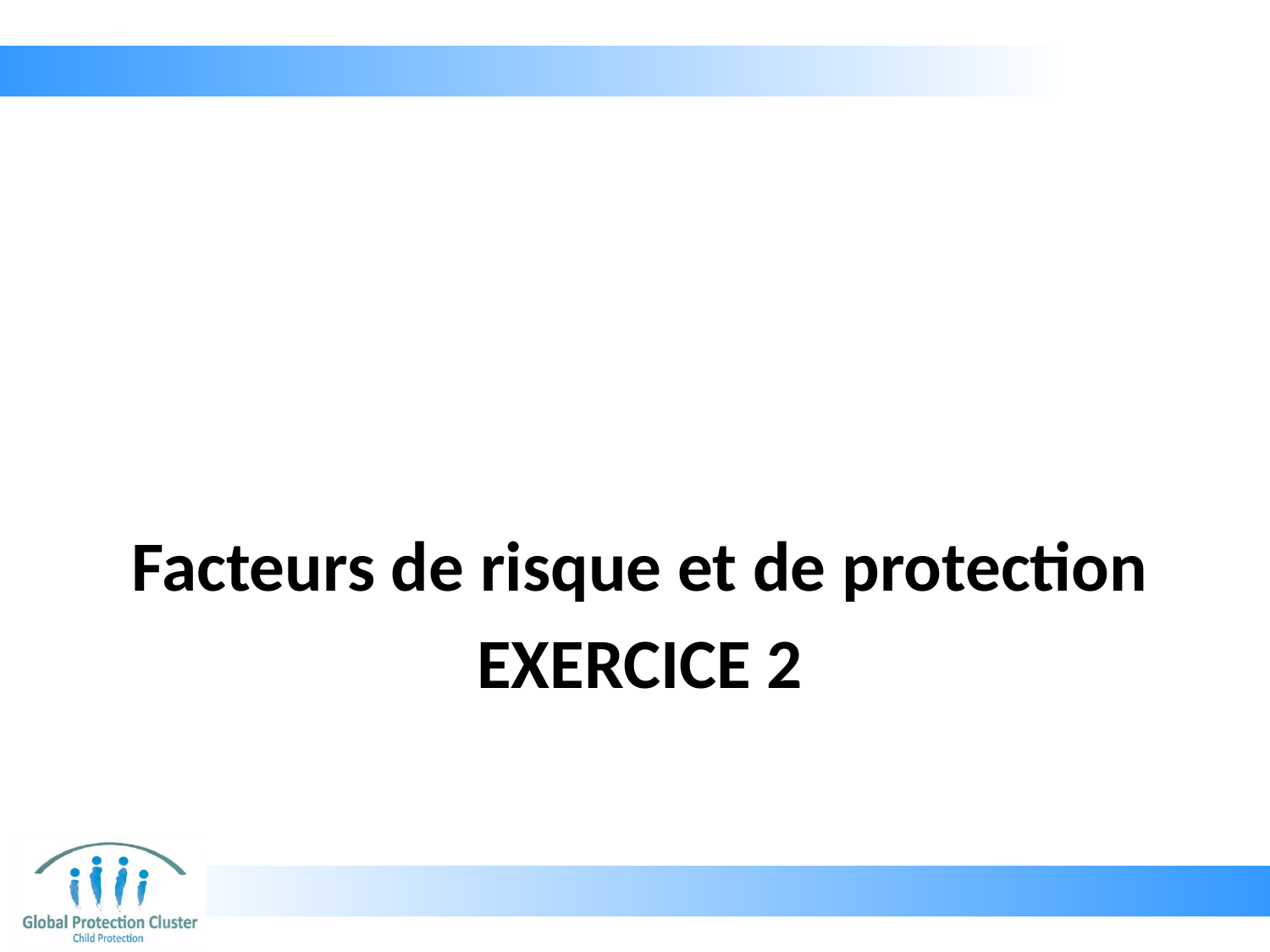

Facteurs de risque et de protection
# ExerciCe 2